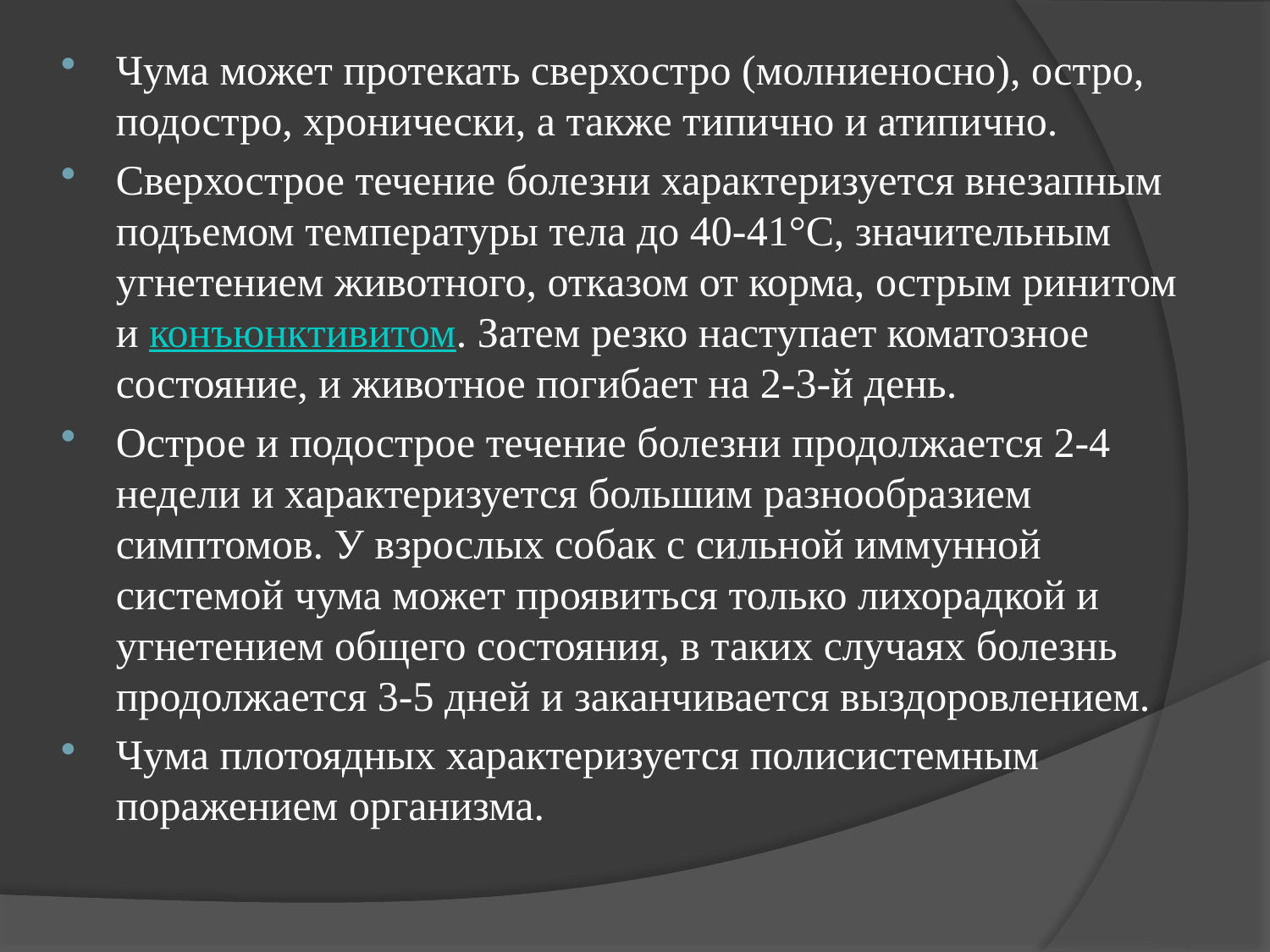

Чума может протекать сверхостро (молниеносно), остро, подостро, хронически, а также типично и атипично.
Сверхострое течение болезни характеризуется внезапным подъемом температуры тела до 40-41°С, значительным угнетением животного, отказом от корма, острым ринитом и конъюнктивитом. Затем резко наступает коматозное состояние, и животное погибает на 2-3-й день.
Острое и подострое течение болезни продолжается 2-4 недели и характеризуется большим разнообразием симптомов. У взрослых собак с сильной иммунной системой чума может проявиться только лихорадкой и угнетением общего состояния, в таких случаях болезнь продолжается 3-5 дней и заканчивается выздоровлением.
Чума плотоядных характеризуется полисистемным поражением организма.